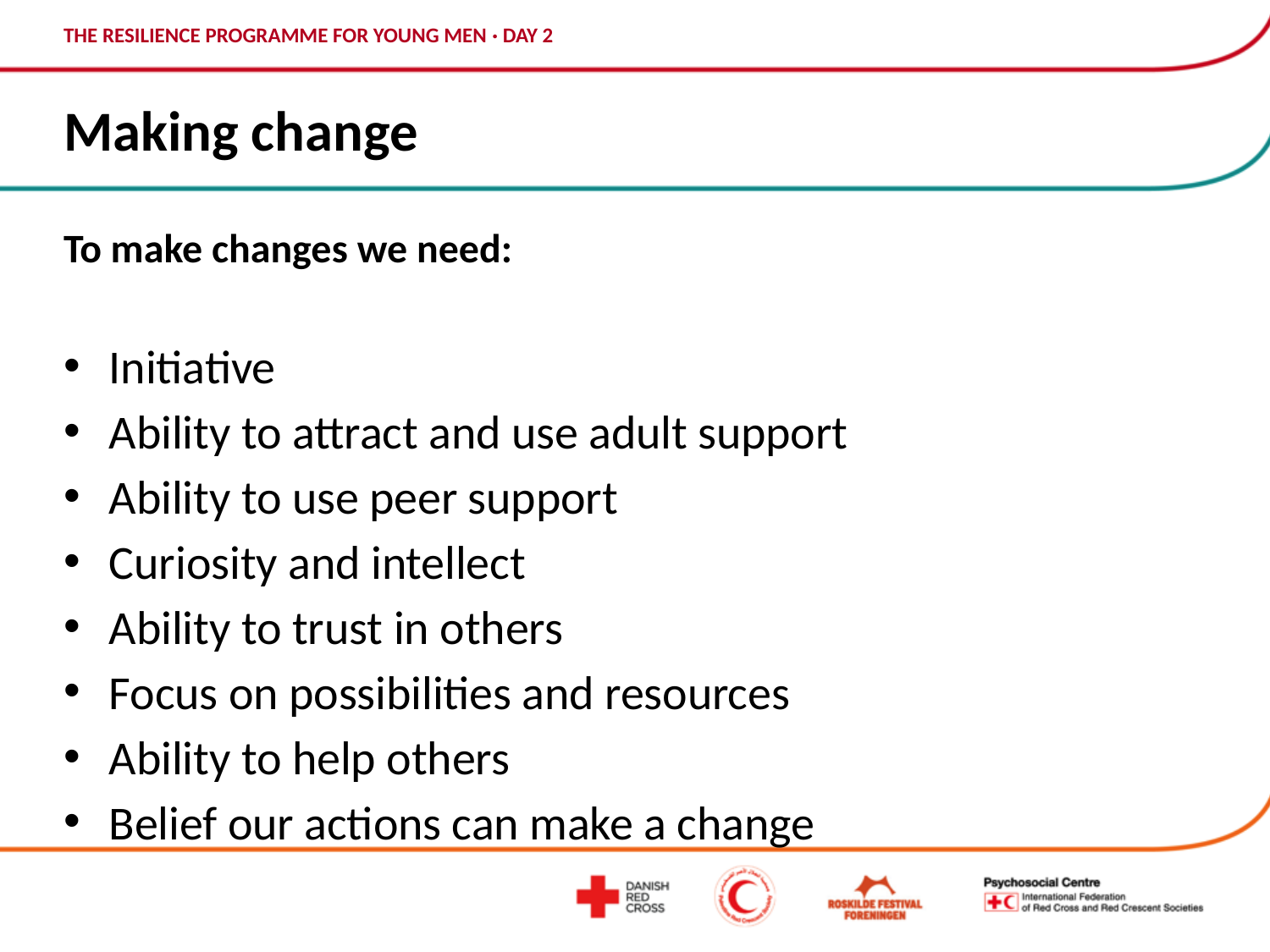

# Making change
To make changes we need:

Initiative
Ability to attract and use adult support
Ability to use peer support
Curiosity and intellect
Ability to trust in others
Focus on possibilities and resources
Ability to help others
Belief our actions can make a change